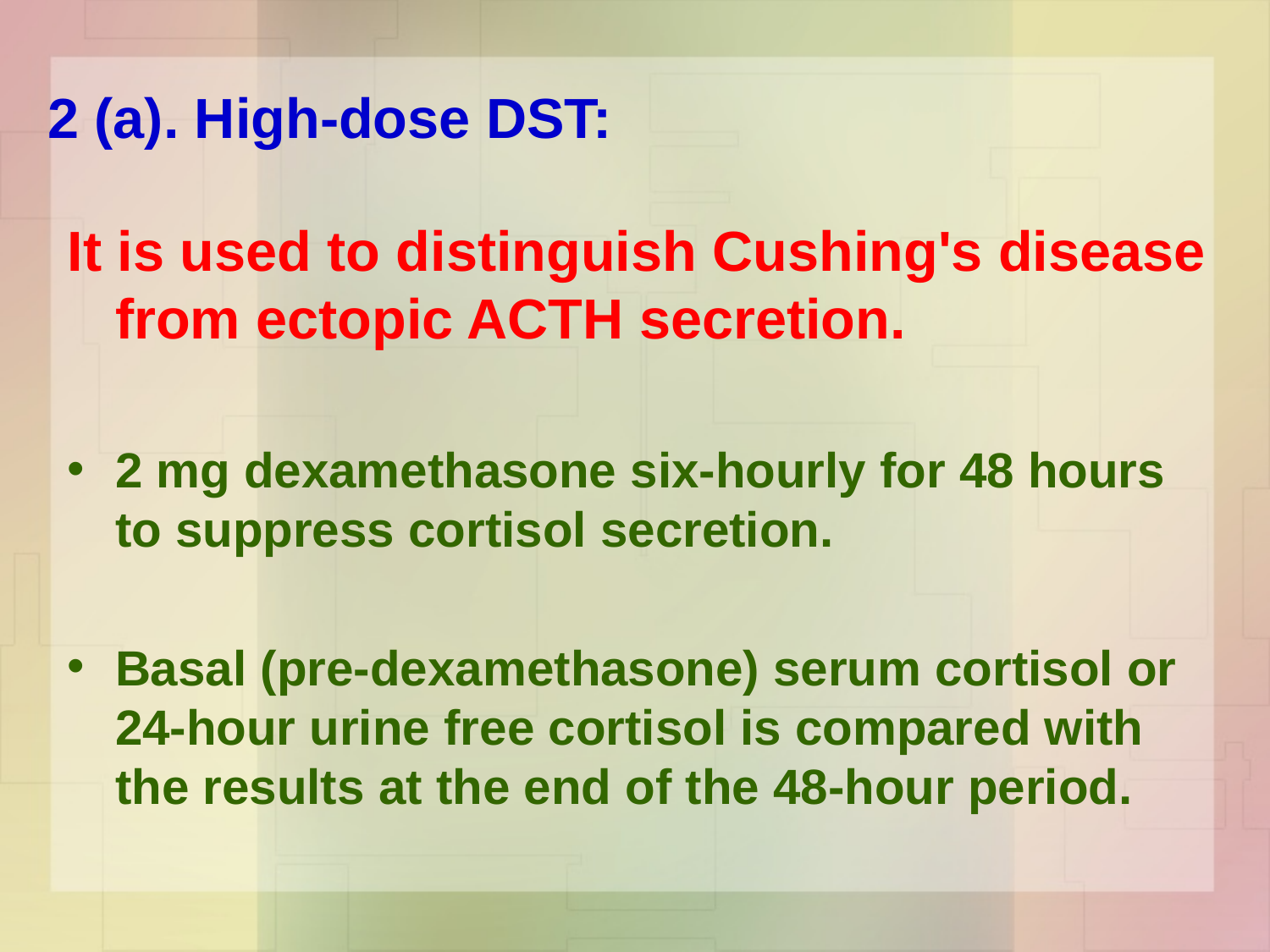

# 2 (a). High-dose DST:
It is used to distinguish Cushing's disease from ectopic ACTH secretion.

2 mg dexamethasone six-hourly for 48 hours to suppress cortisol secretion.

Basal (pre-dexamethasone) serum cortisol or 24-hour urine free cortisol is compared with the results at the end of the 48-hour period.